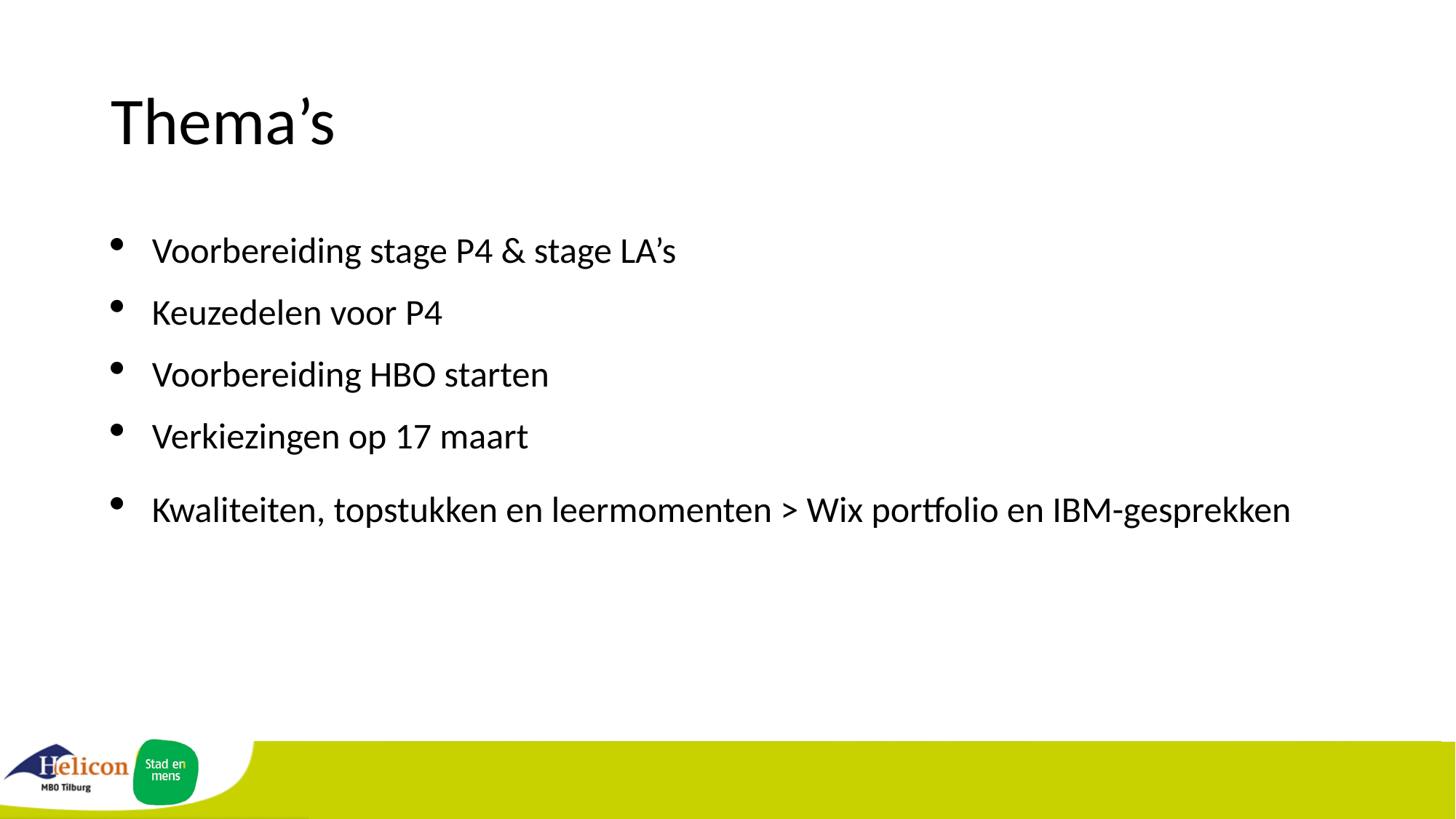

# Thema’s
Voorbereiding stage P4 & stage LA’s
Keuzedelen voor P4
Voorbereiding HBO starten
Verkiezingen op 17 maart
Kwaliteiten, topstukken en leermomenten > Wix portfolio en IBM-gesprekken